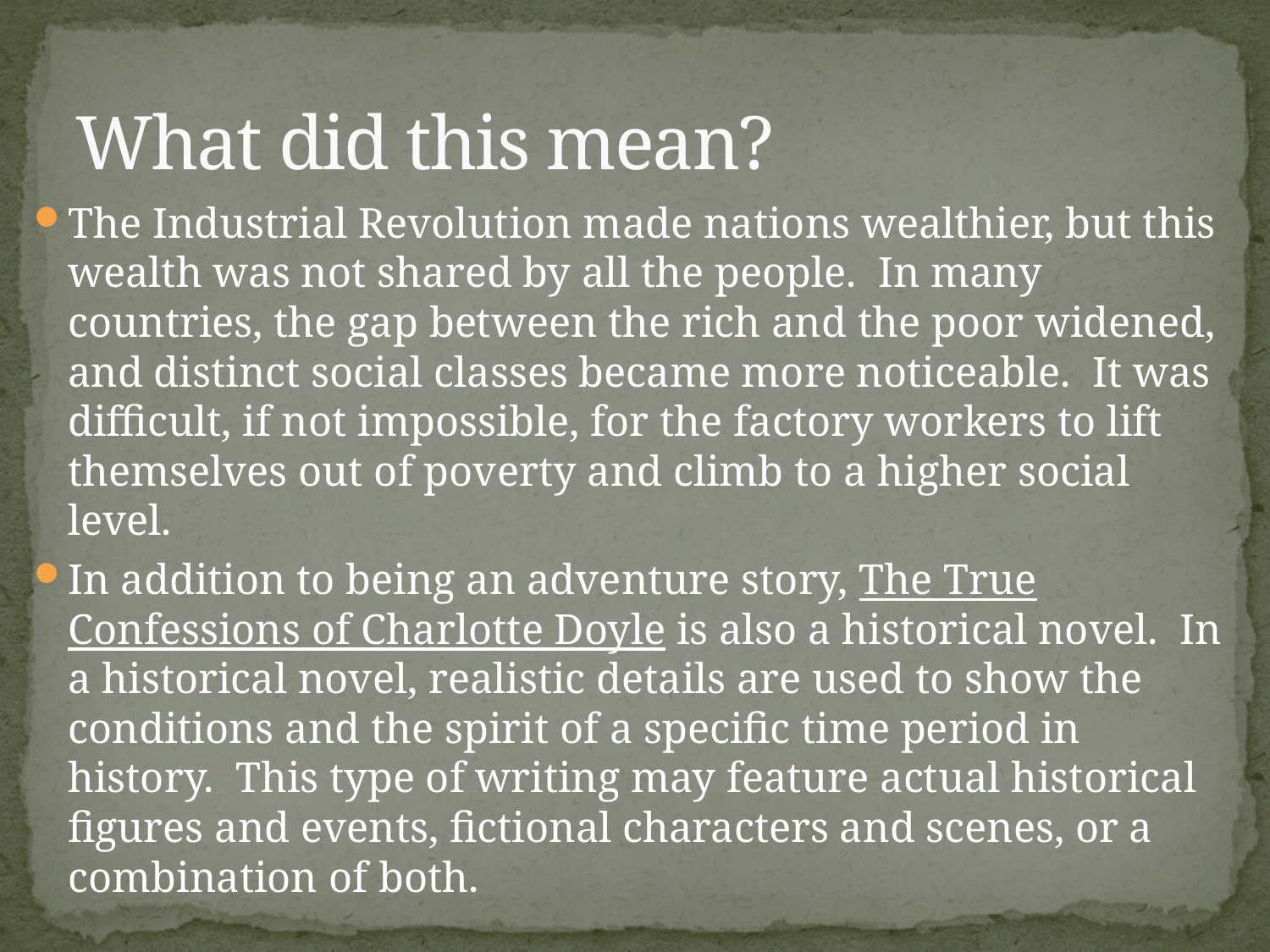

# What did this mean?
The Industrial Revolution made nations wealthier, but this wealth was not shared by all the people.  In many countries, the gap between the rich and the poor widened, and distinct social classes became more noticeable.  It was difficult, if not impossible, for the factory workers to lift themselves out of poverty and climb to a higher social level.
In addition to being an adventure story, The True Confessions of Charlotte Doyle is also a historical novel.  In a historical novel, realistic details are used to show the conditions and the spirit of a specific time period in history.  This type of writing may feature actual historical figures and events, fictional characters and scenes, or a combination of both.